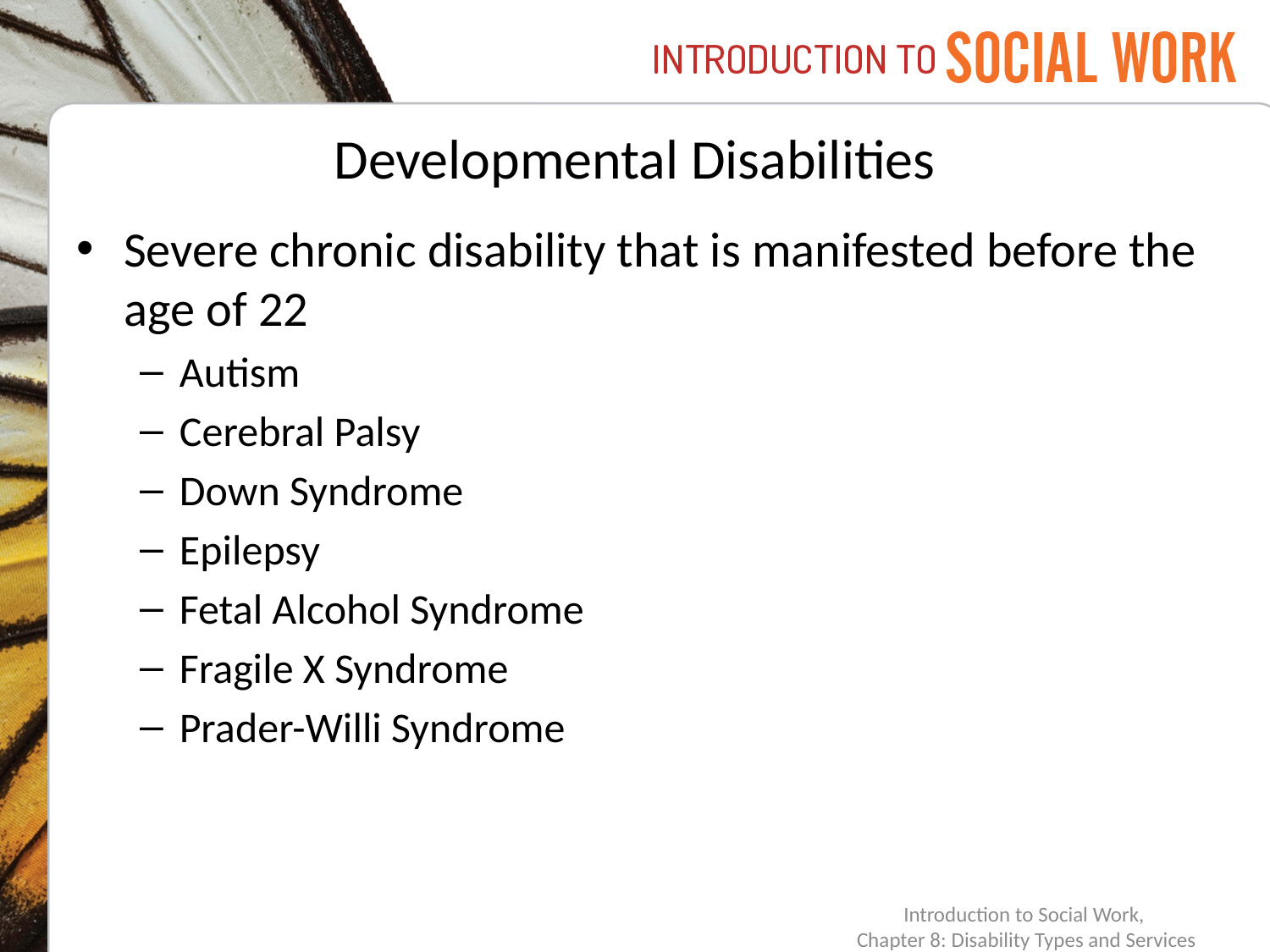

# Developmental Disabilities
Severe chronic disability that is manifested before the age of 22
Autism
Cerebral Palsy
Down Syndrome
Epilepsy
Fetal Alcohol Syndrome
Fragile X Syndrome
Prader-Willi Syndrome

Introduction to Social Work,
Chapter 8: Disability Types and Services